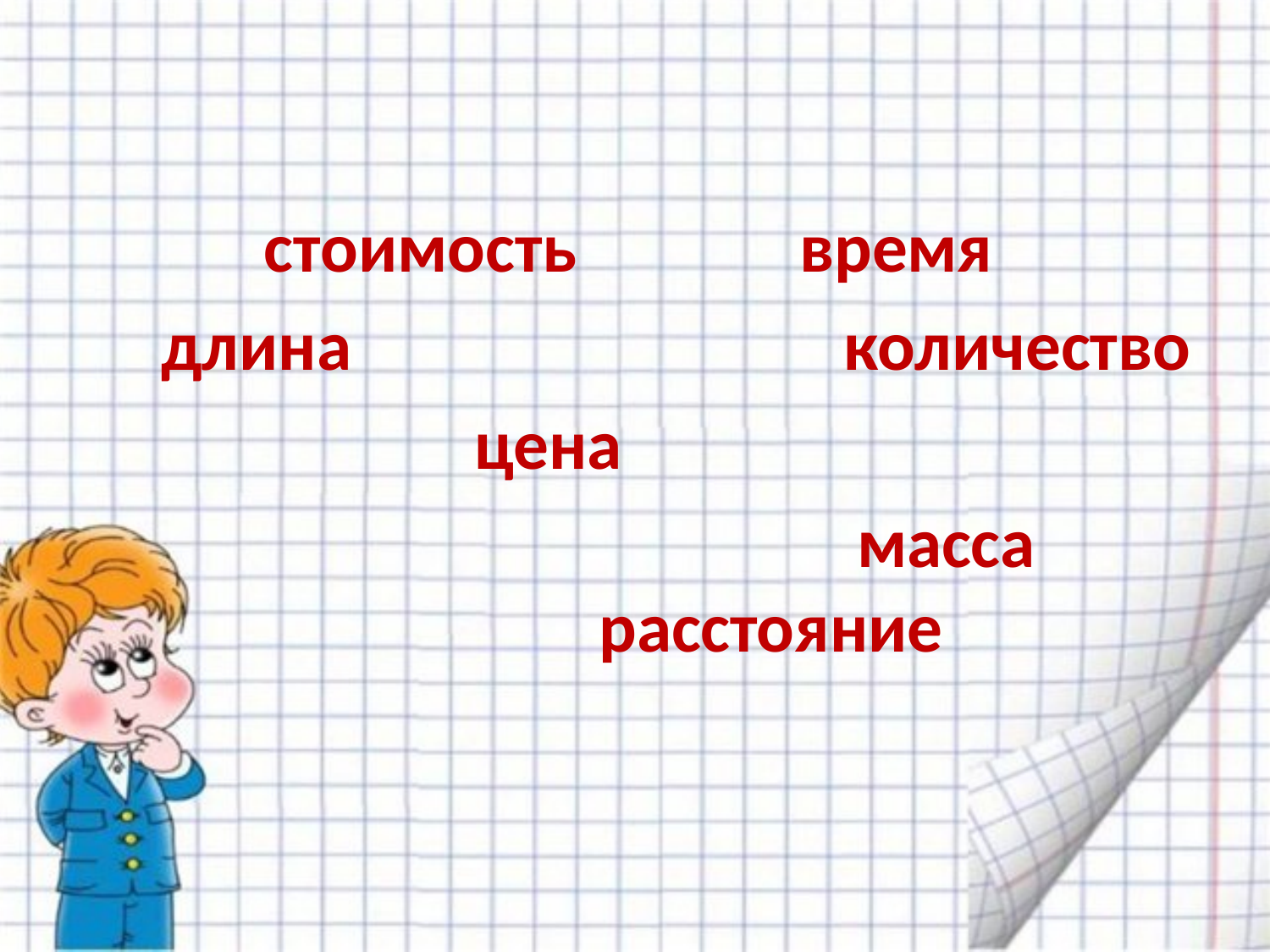

#

стоимость              время
     длина                               количество
                         цена
                                                 масса                            расстояние